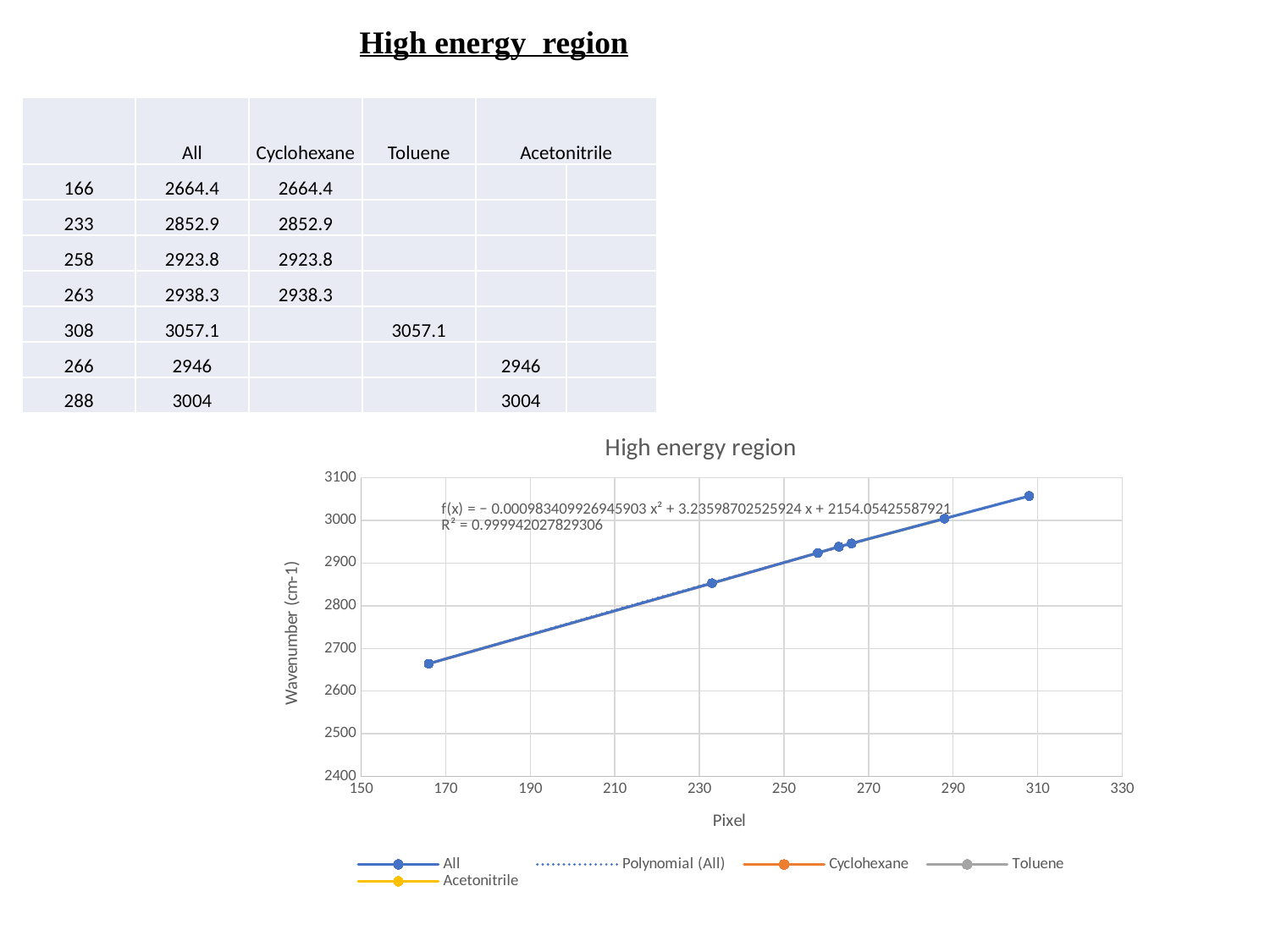

High energy  region
|  | All | Cyclohexane | Toluene | Acetonitrile |  |
| --- | --- | --- | --- | --- | --- |
| 166 | 2664.4 | 2664.4 |  |  |  |
| 233 | 2852.9 | 2852.9 |  |  |  |
| 258 | 2923.8 | 2923.8 |  |  |  |
| 263 | 2938.3 | 2938.3 |  |  |  |
| 308 | 3057.1 |  | 3057.1 |  |  |
| 266 | 2946 |  |  | 2946 |  |
| 288 | 3004 |  |  | 3004 |  |

### Chart: High energy region

| Category | All | Cyclohexane | Toluene | Acetonitrile |
|---|---|---|---|---|